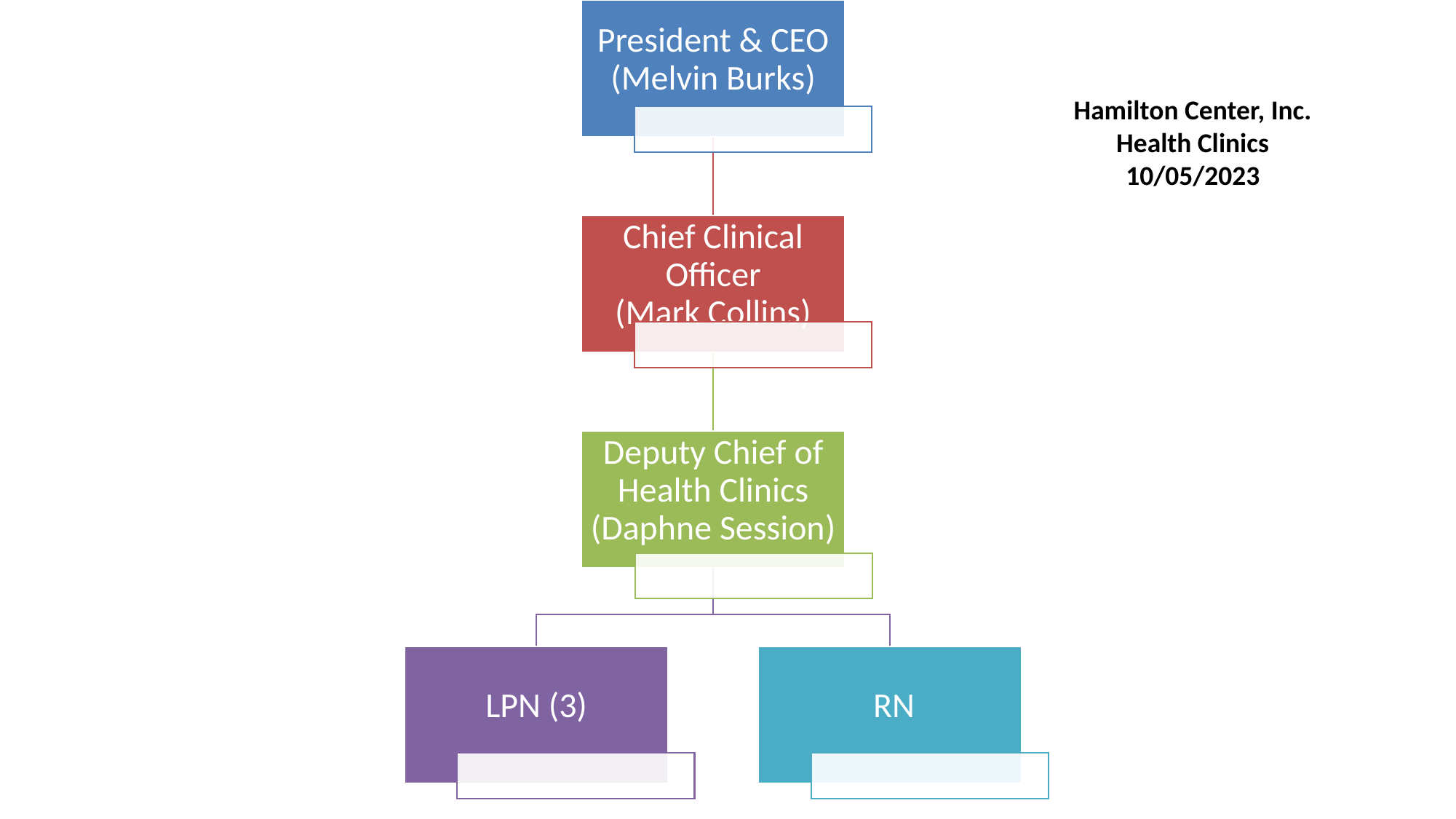

President & CEO
(Melvin Burks)

Chief Clinical Officer
(Mark Collins)

Deputy Chief of Health Clinics
(Daphne Session)

LPN (3)

 RN

Hamilton Center, Inc.
Health Clinics
10/05/2023